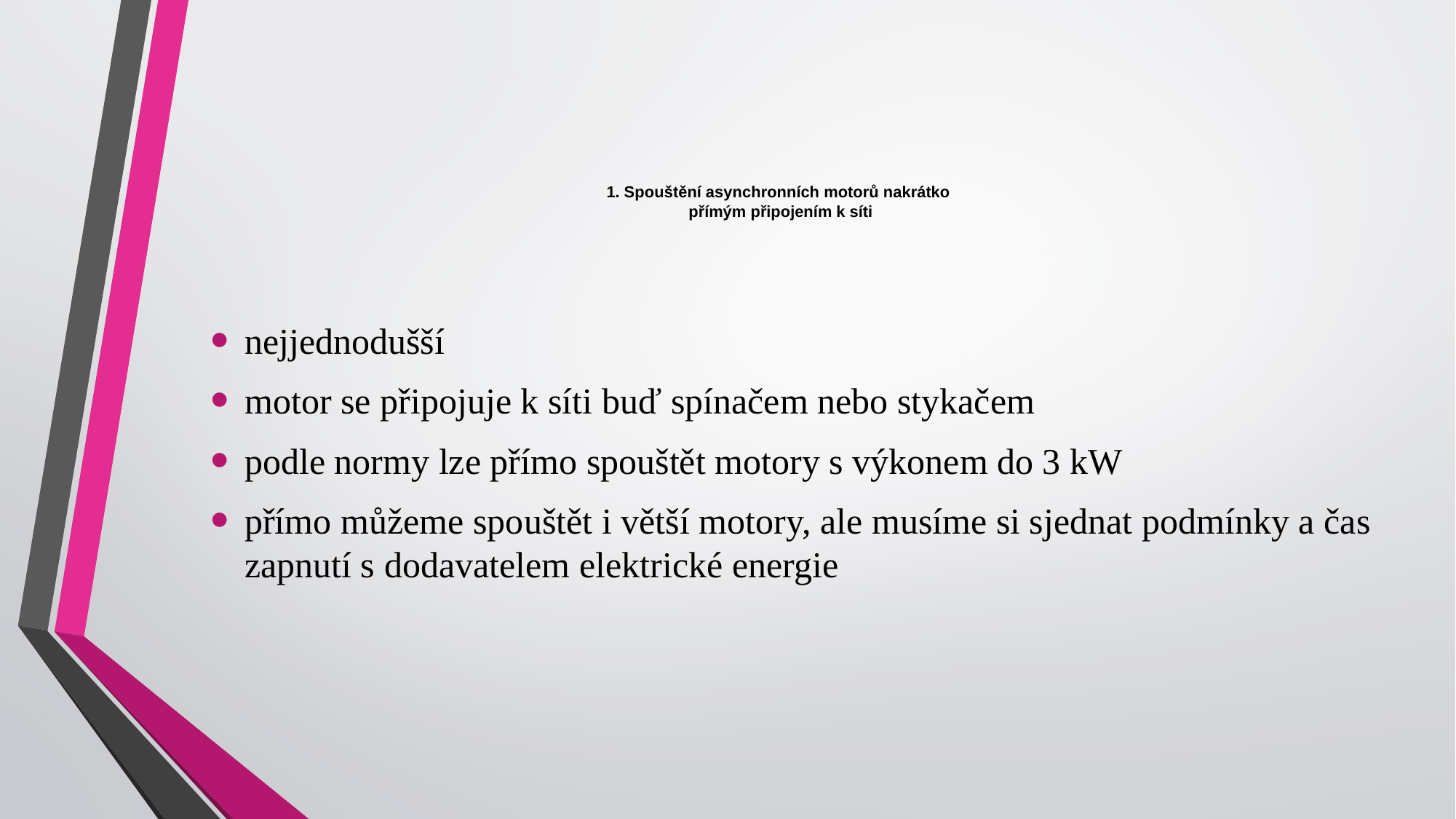

# 1. Spouštění asynchronních motorů nakrátko přímým připojením k síti
nejjednodušší
motor se připojuje k síti buď spínačem nebo stykačem
podle normy lze přímo spouštět motory s výkonem do 3 kW
přímo můžeme spouštět i větší motory, ale musíme si sjednat podmínky a čas zapnutí s dodavatelem elektrické energie